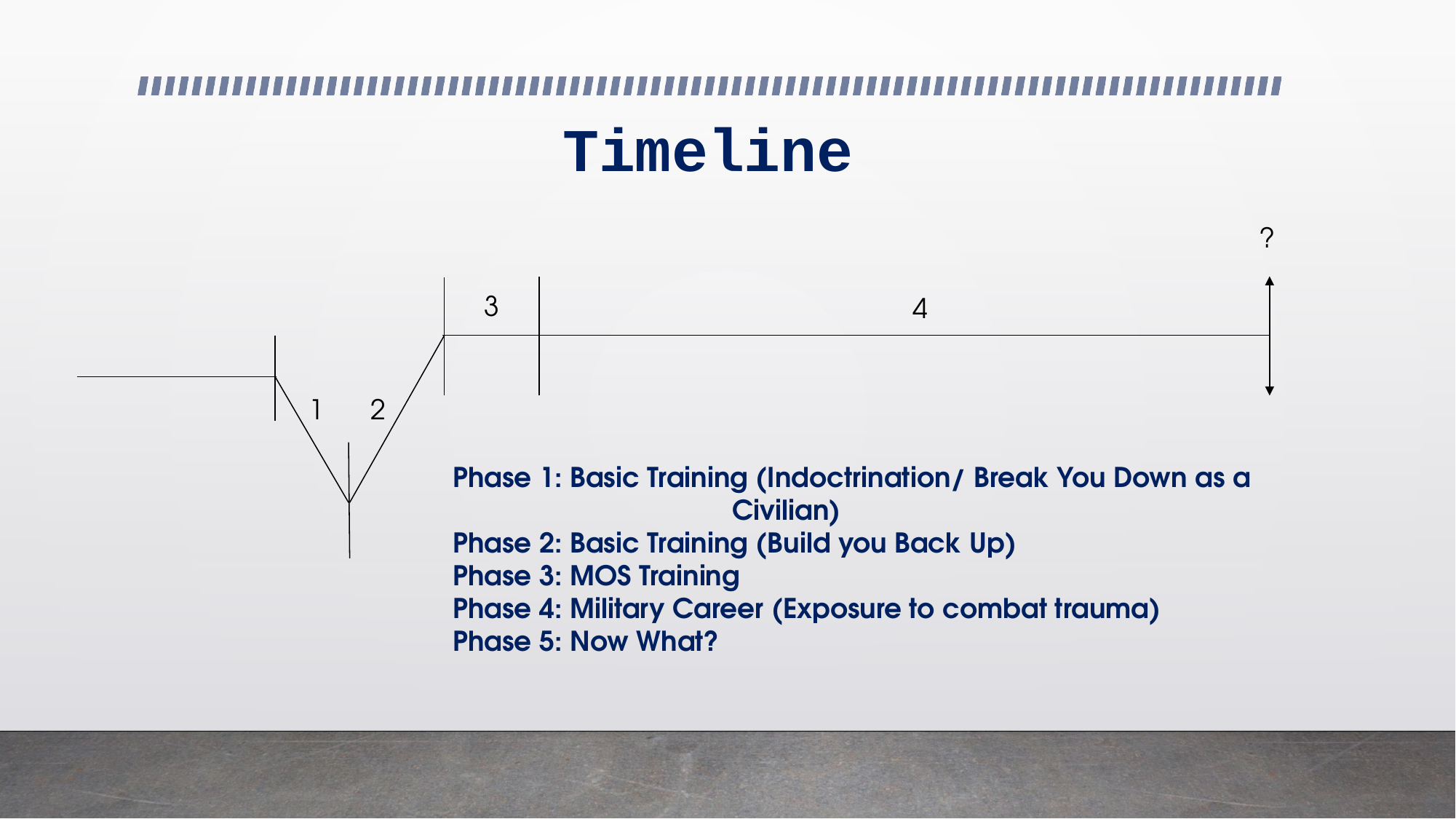

# Timeline
?
3
4
1
2
Phase 1: Basic Training (Indoctrination/ Break You Down as a 		        Civilian)
Phase 2: Basic Training (Build you Back Up)
Phase 3: MOS Training
Phase 4: Military Career (Exposure to combat trauma)
Phase 5: Now What?